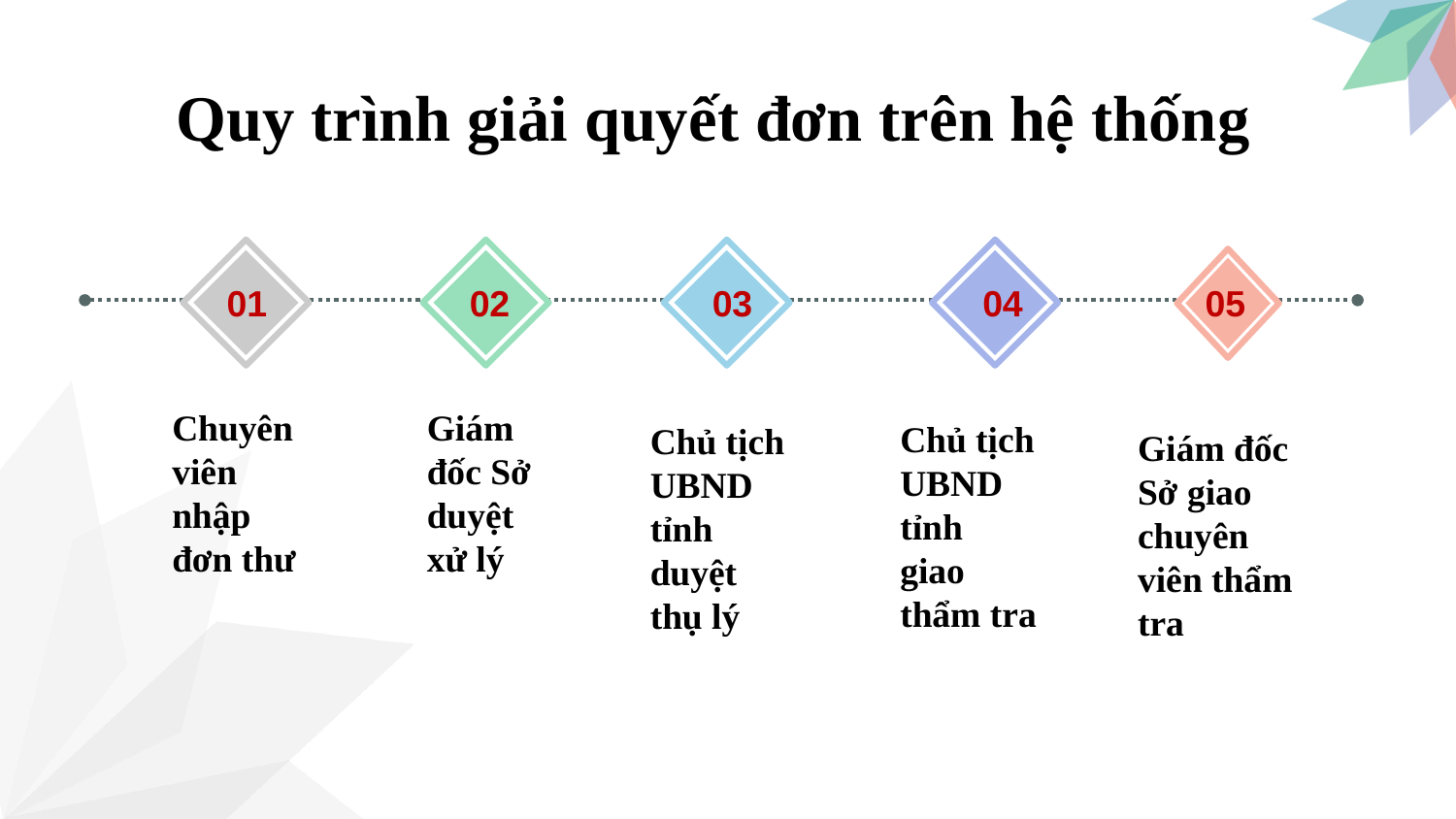

Quy trình giải quyết đơn trên hệ thống

01
02
03
04
05
Chuyên viên
nhập
đơn thư
Giám đốc Sở duyệt
xử lý
Chủ tịch UBND
tỉnh
giao
thẩm tra
Chủ tịch UBND
tỉnh
duyệt
thụ lý
Giám đốc
Sở giao
chuyên
viên thẩm
tra